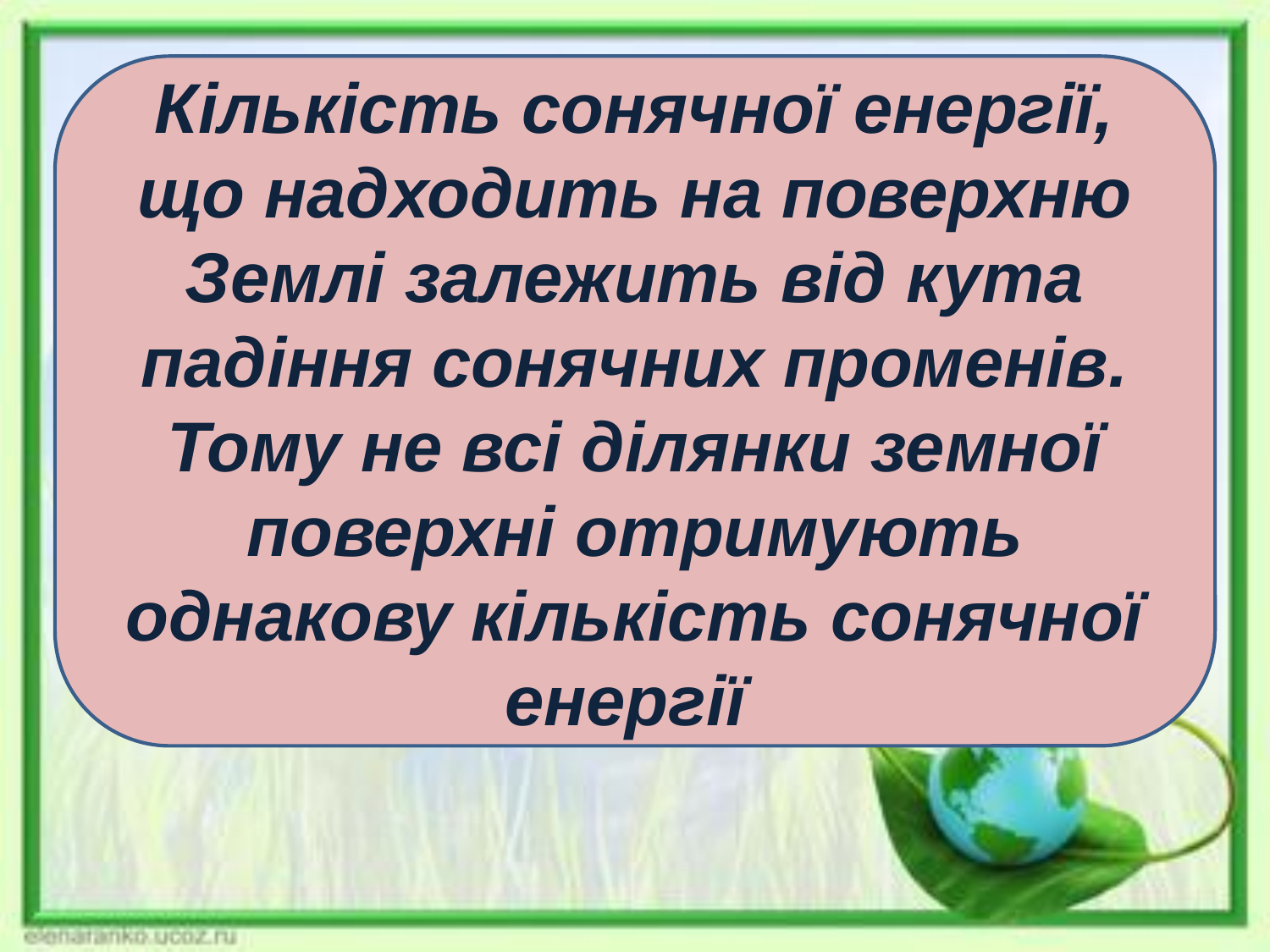

Кількість сонячної енергії, що надходить на поверхню Землі залежить від кута падіння сонячних променів. Тому не всі ділянки земної поверхні отримують однакову кількість сонячної енергії